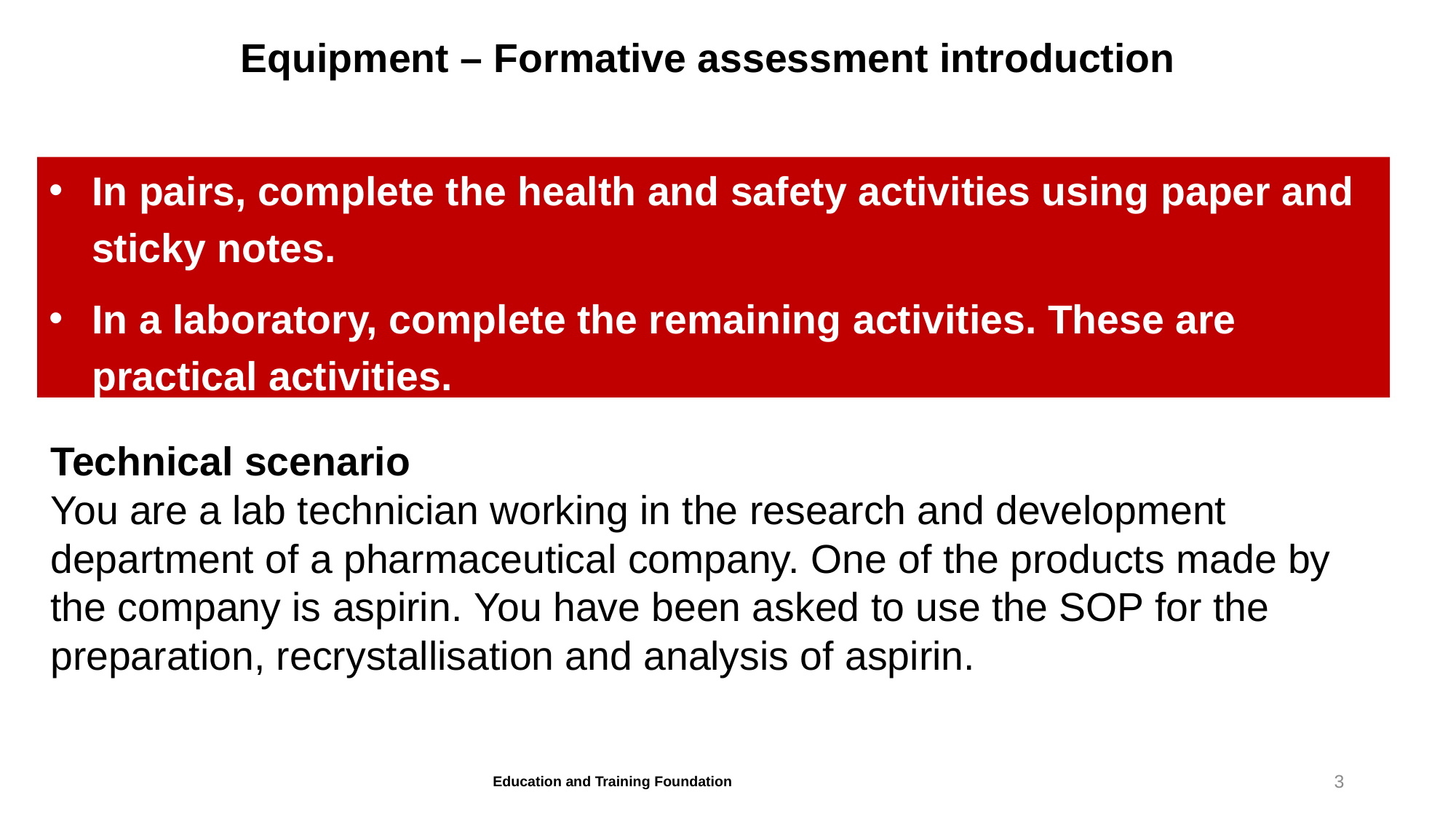

# Equipment – Formative assessment introduction
In pairs, complete the health and safety activities using paper and sticky notes.
In a laboratory, complete the remaining activities. These are practical activities.

Technical scenario
You are a lab technician working in the research and development department of a pharmaceutical company. One of the products made by the company is aspirin. You have been asked to use the SOP for the preparation, recrystallisation and analysis of aspirin.

Education and Training Foundation
3